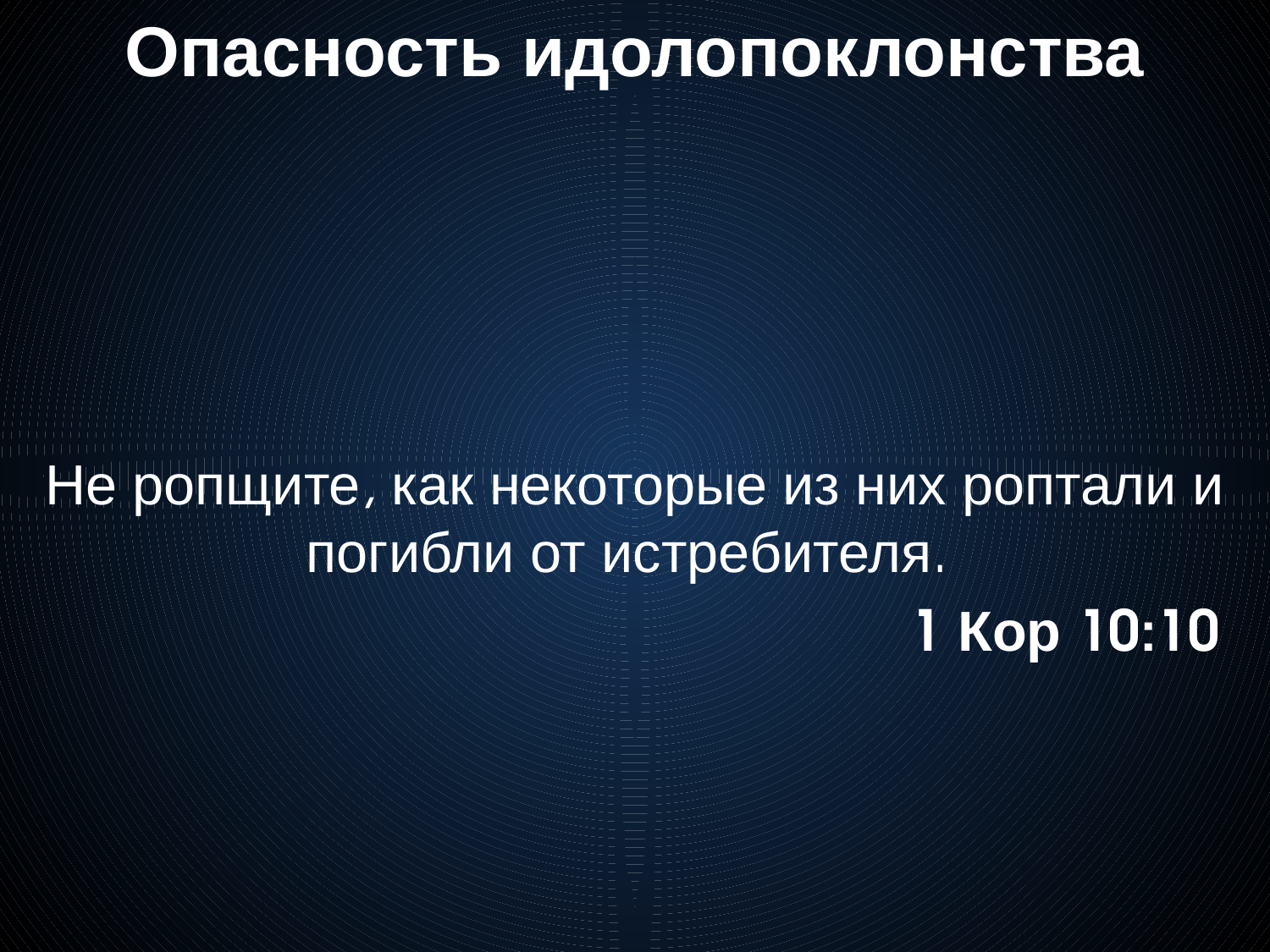

# Опасность идолопоклонства
Не ропщите, как некоторые из них роптали и погибли от истребителя.
1 Кор 10:10